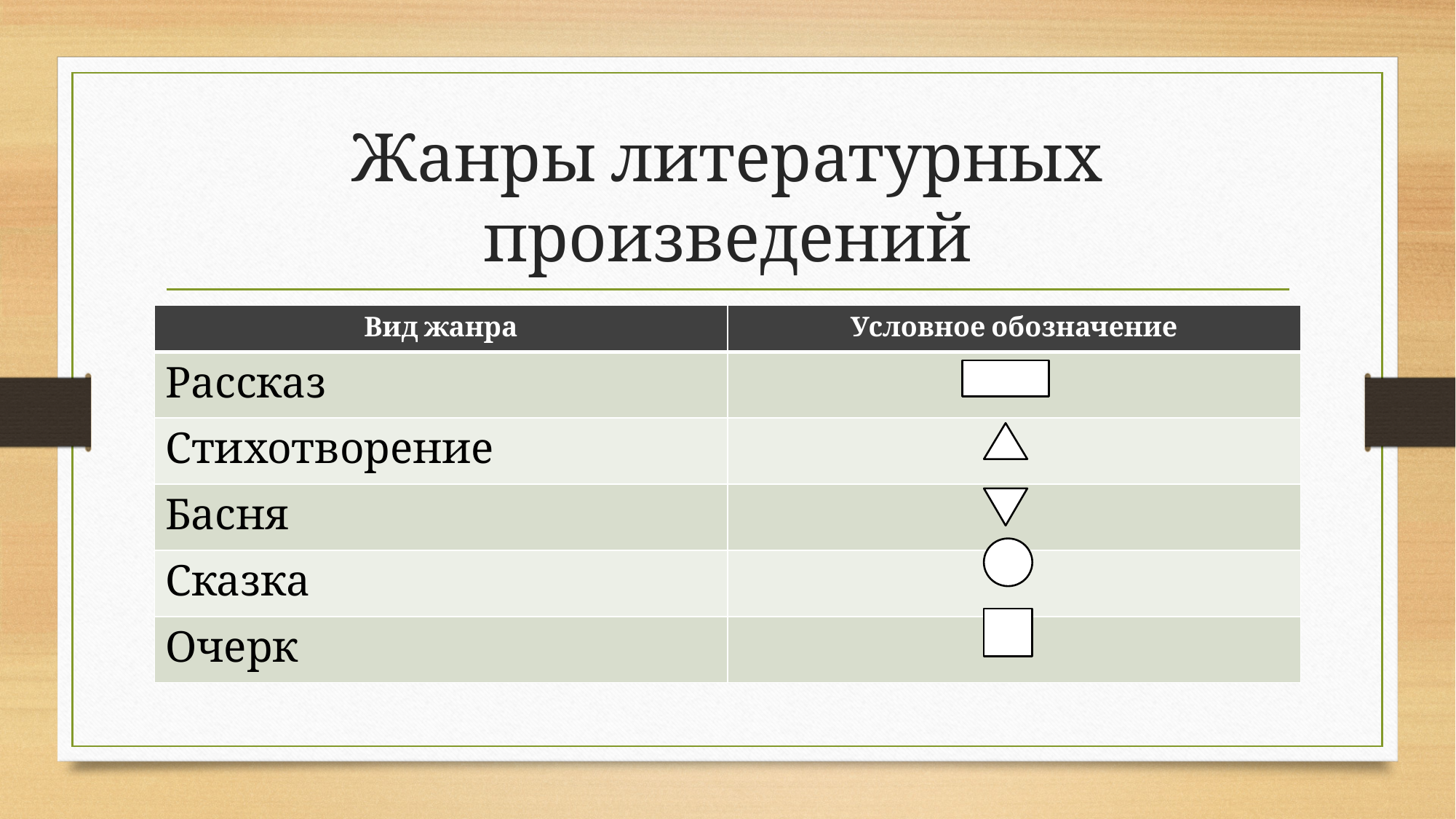

# Жанры литературных произведений
| Вид жанра | Условное обозначение |
| --- | --- |
| Рассказ |  |
| Стихотворение |  |
| Басня |  |
| Сказка |  |
| Очерк |  |